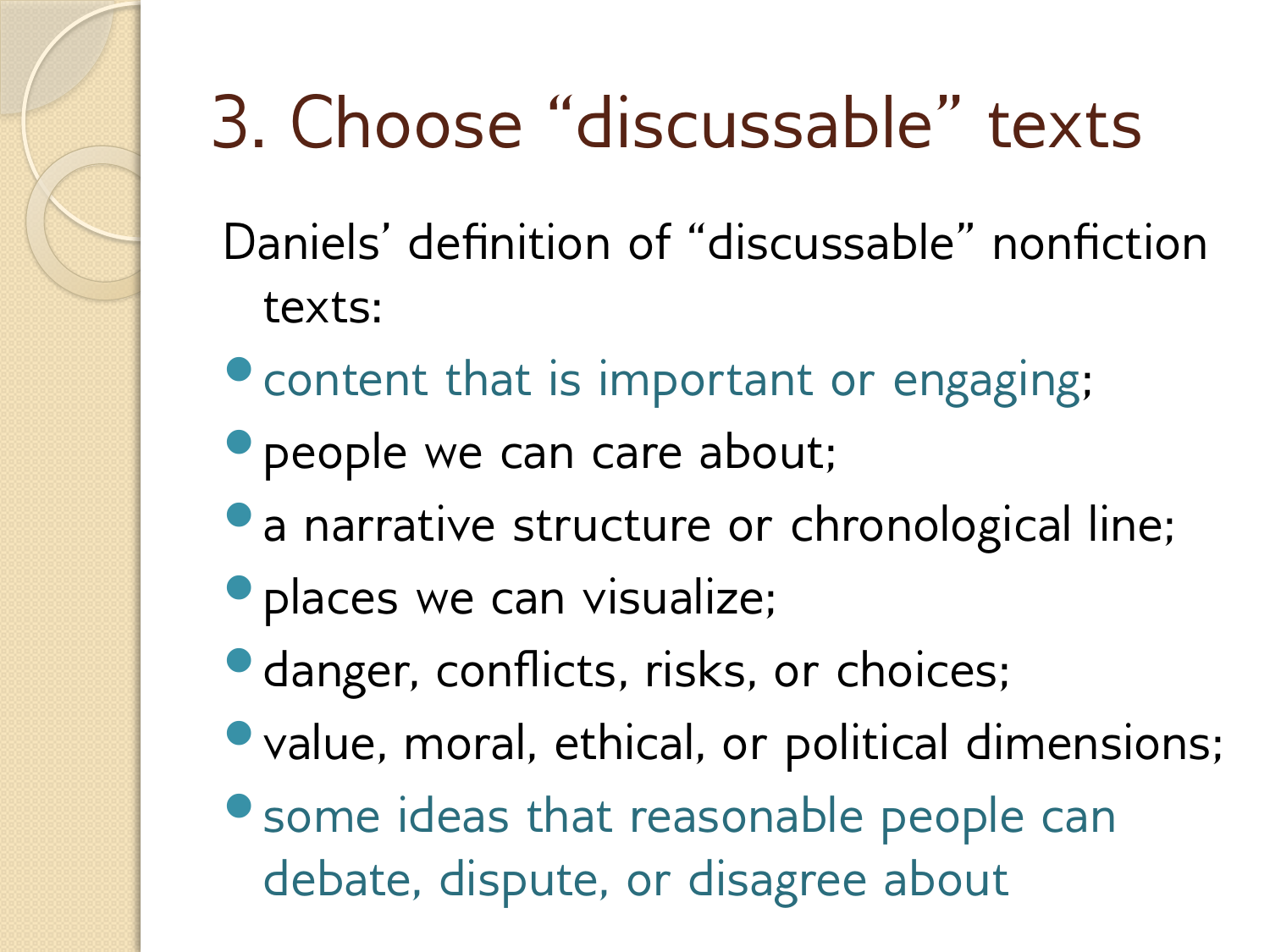

# 3. Choose “discussable” texts
Daniels’ definition of “discussable” nonfiction texts:
content that is important or engaging;
people we can care about;
a narrative structure or chronological line;
places we can visualize;
danger, conflicts, risks, or choices;
value, moral, ethical, or political dimensions;
some ideas that reasonable people can debate, dispute, or disagree about